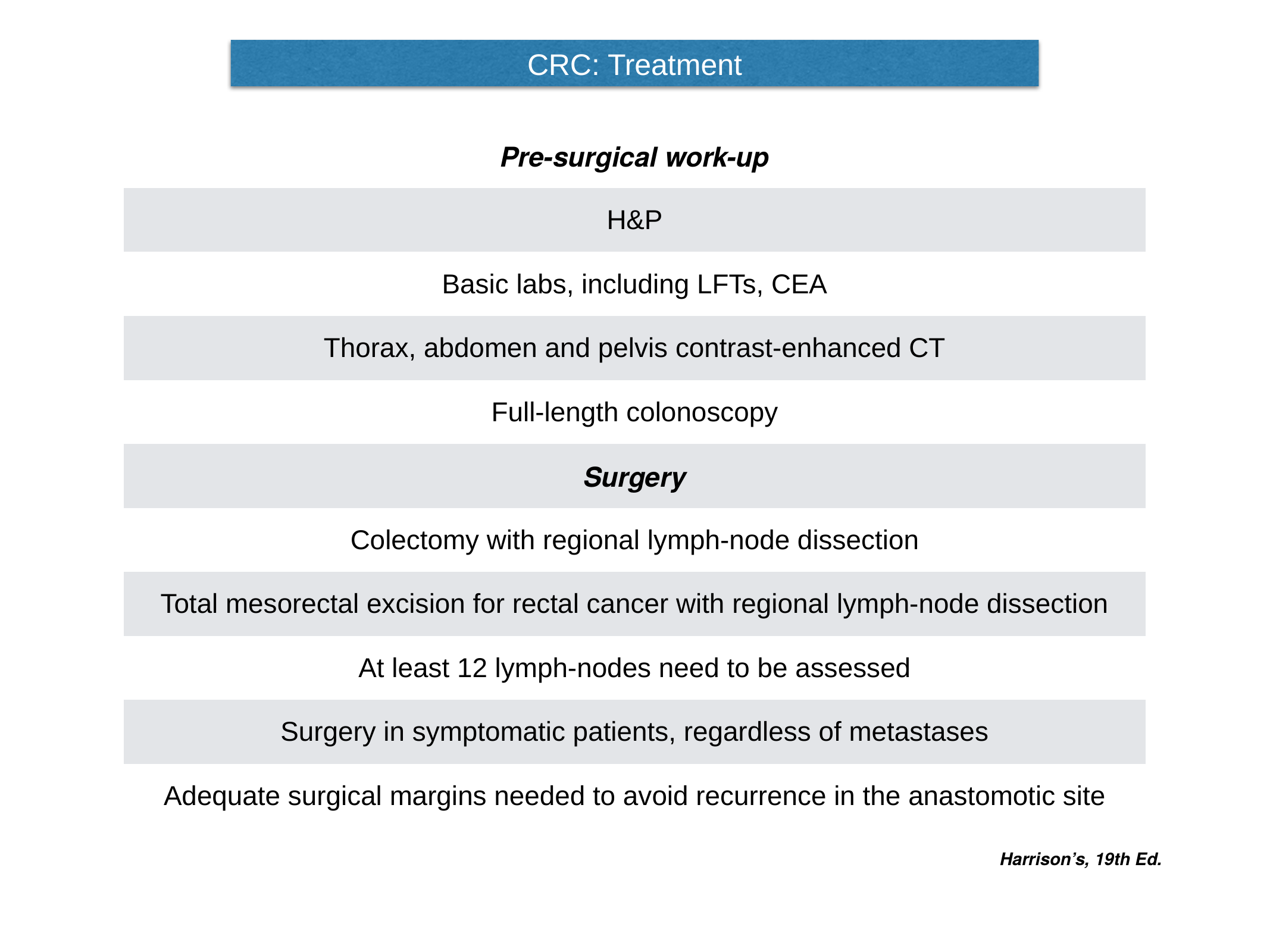

CRC: Treatment
| Pre-surgical work-up |
| --- |
| H&P |
| Basic labs, including LFTs, CEA |
| Thorax, abdomen and pelvis contrast-enhanced CT |
| Full-length colonoscopy |
| Surgery |
| Colectomy with regional lymph-node dissection |
| Total mesorectal excision for rectal cancer with regional lymph-node dissection |
| At least 12 lymph-nodes need to be assessed |
| Surgery in symptomatic patients, regardless of metastases |
| Adequate surgical margins needed to avoid recurrence in the anastomotic site |
Harrison’s, 19th Ed.